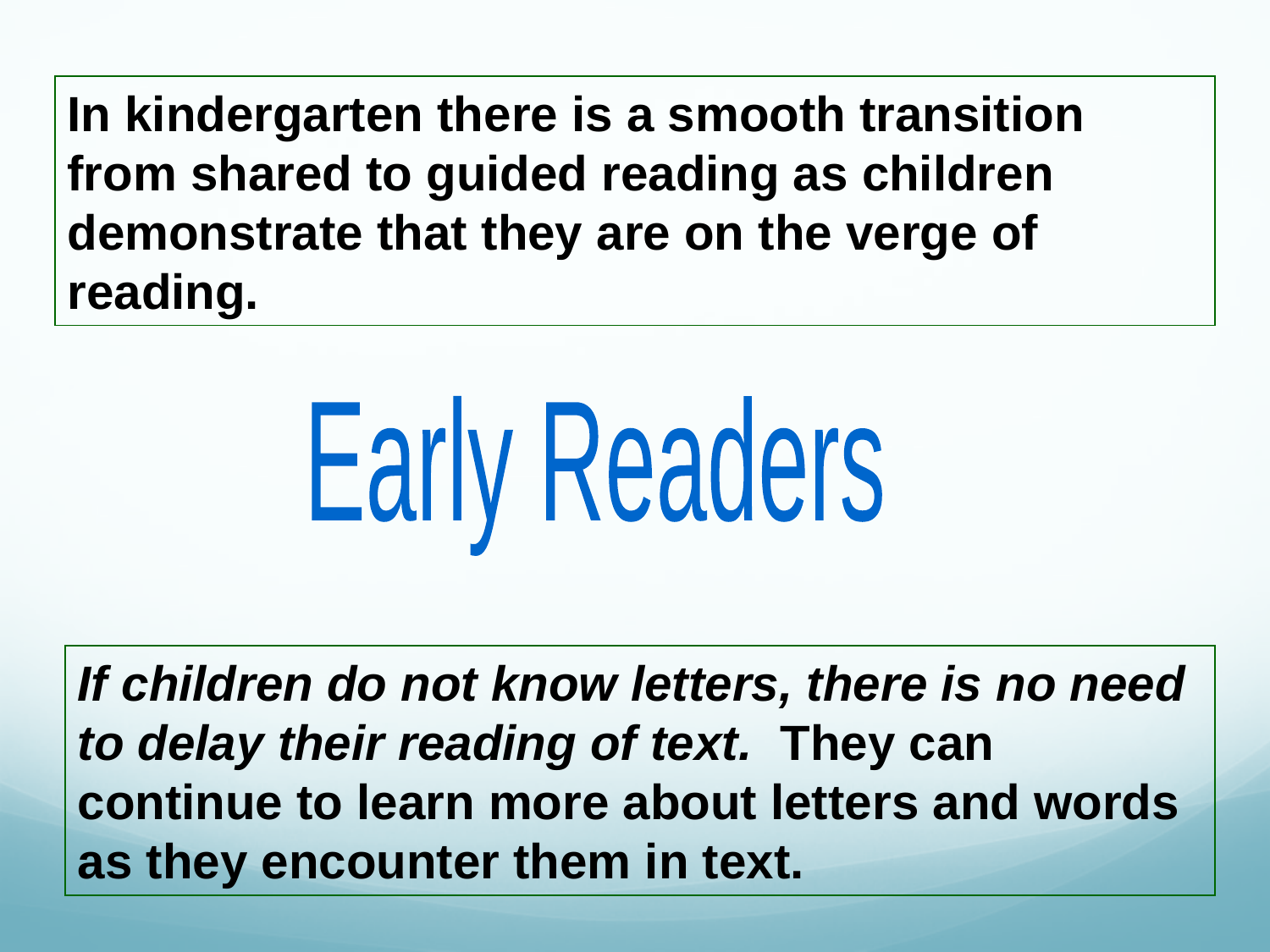

In kindergarten there is a smooth transition from shared to guided reading as children demonstrate that they are on the verge of reading.
Early Readers
If children do not know letters, there is no need to delay their reading of text.  They can continue to learn more about letters and words as they encounter them in text.